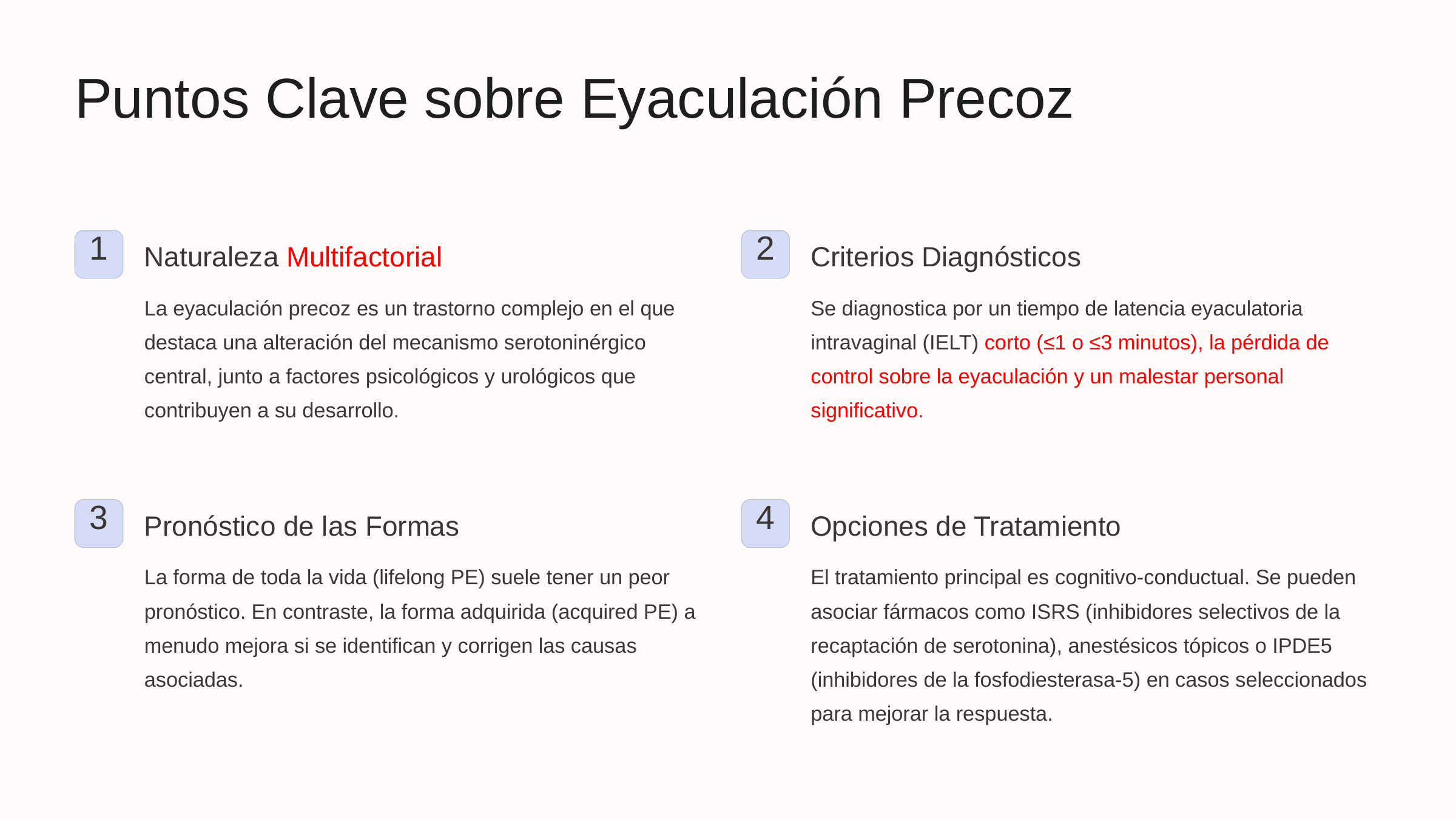

Puntos Clave sobre Eyaculación Precoz

1
2
Naturaleza Multifactorial
Criterios Diagnósticos
La eyaculación precoz es un trastorno complejo en el que destaca una alteración del mecanismo serotoninérgico central, junto a factores psicológicos y urológicos que contribuyen a su desarrollo.
Se diagnostica por un tiempo de latencia eyaculatoria intravaginal (IELT) corto (≤1 o ≤3 minutos), la pérdida de control sobre la eyaculación y un malestar personal significativo.

3
4
Pronóstico de las Formas
Opciones de Tratamiento
La forma de toda la vida (lifelong PE) suele tener un peor pronóstico. En contraste, la forma adquirida (acquired PE) a menudo mejora si se identifican y corrigen las causas asociadas.
El tratamiento principal es cognitivo-conductual. Se pueden asociar fármacos como ISRS (inhibidores selectivos de la recaptación de serotonina), anestésicos tópicos o IPDE5 (inhibidores de la fosfodiesterasa-5) en casos seleccionados para mejorar la respuesta.